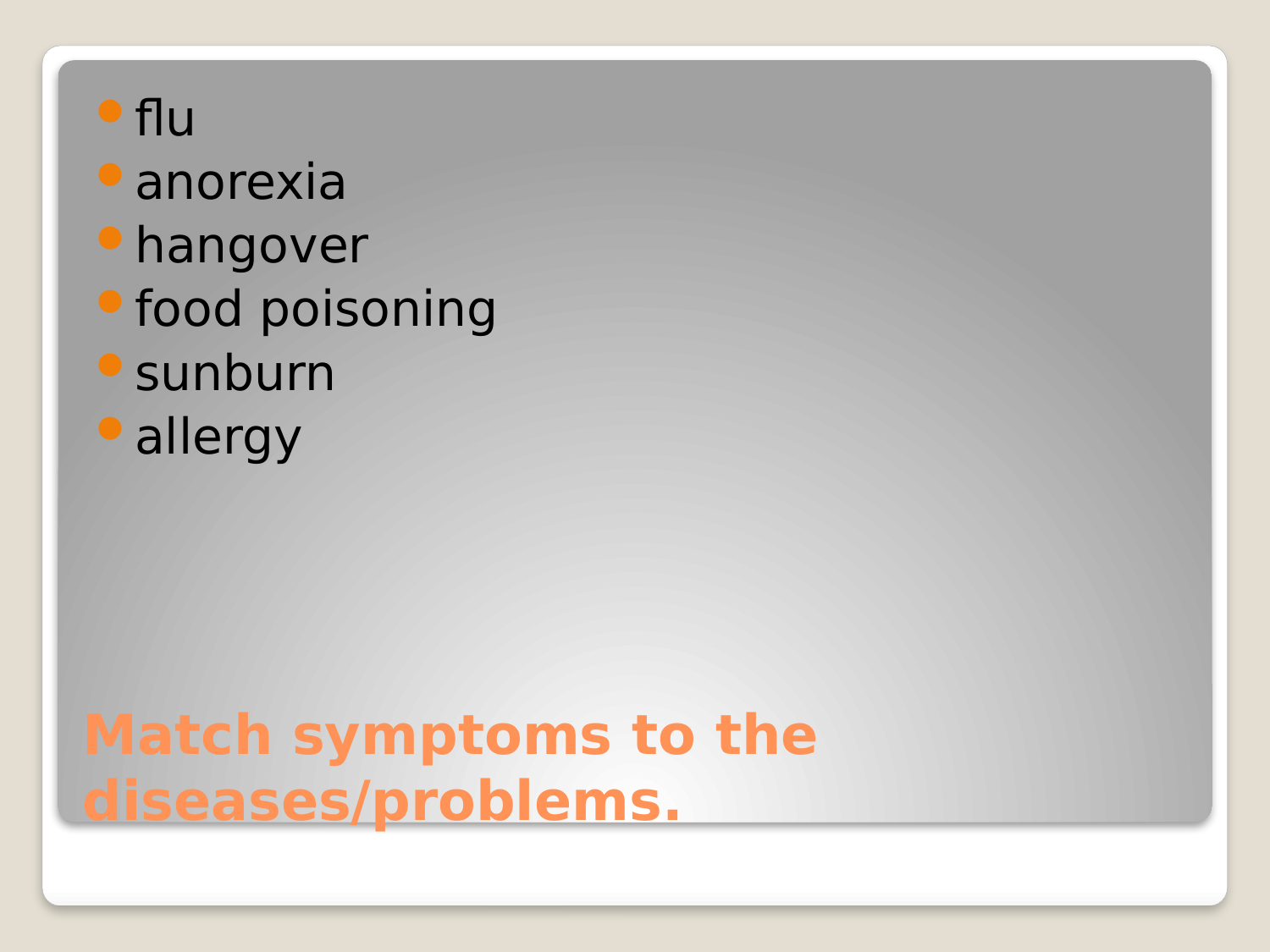

flu
anorexia
hangover
food poisoning
sunburn
allergy
# Match symptoms to the diseases/problems.